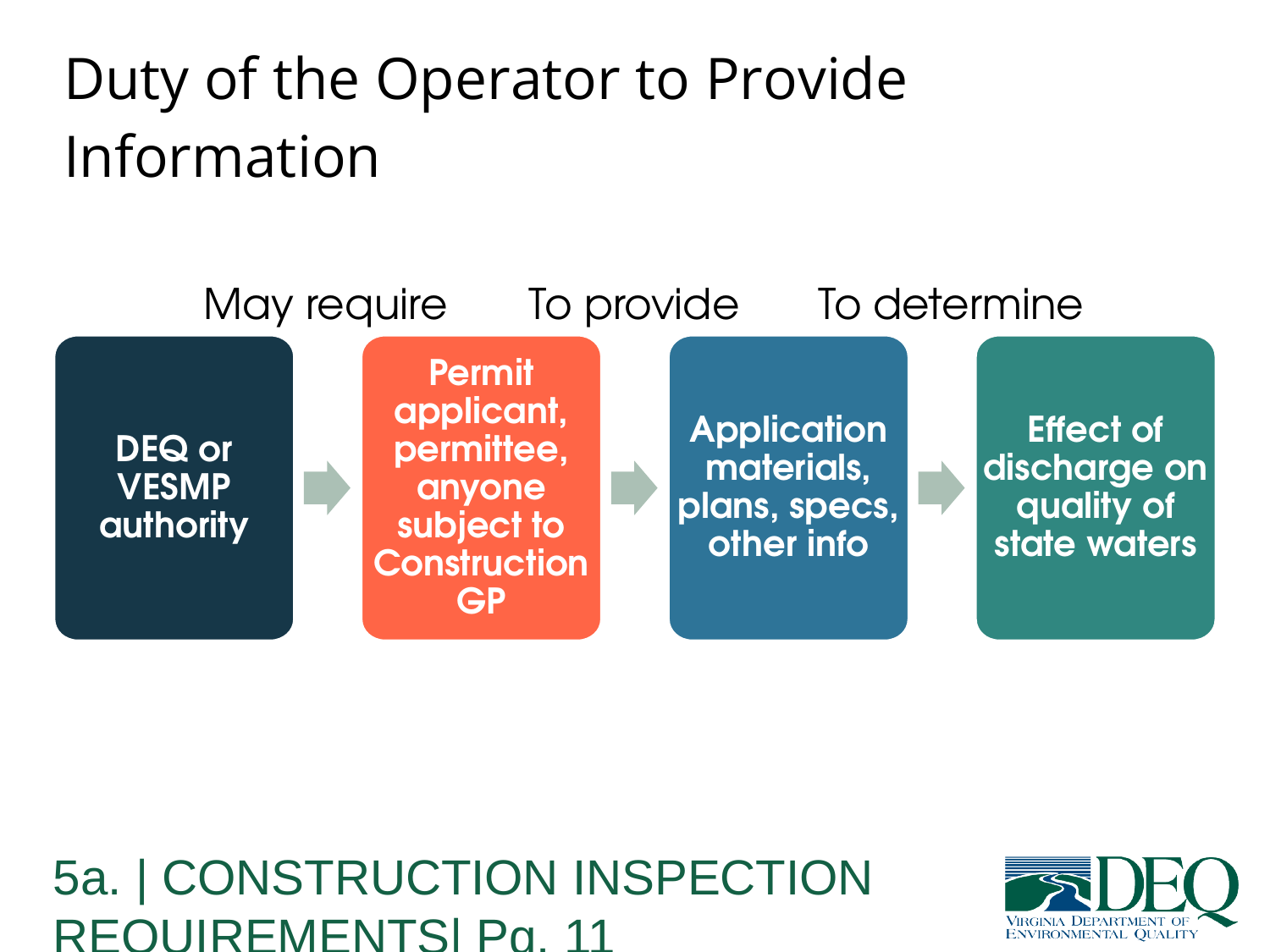

# Duty of the Operator to Provide Information
To determine
May require
To provide
DEQ or VESMP authority
Permit applicant, permittee, anyone subject to Construction GP
Application materials, plans, specs, other info
Effect of discharge on quality of state waters

5a. | CONSTRUCTION INSPECTION REQUIREMENTS| Pg. 11